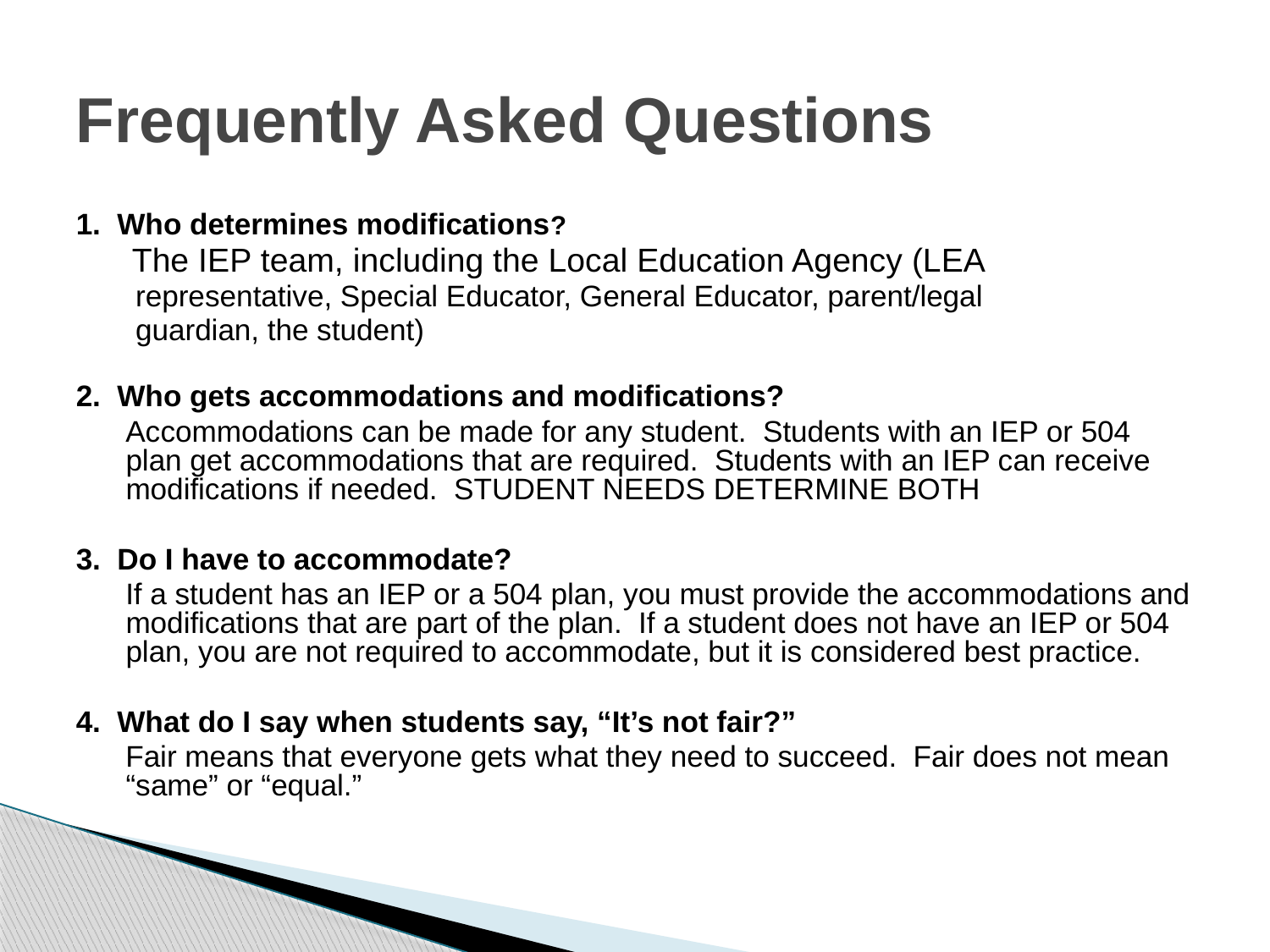

# Frequently Asked Questions
1.  Who determines modifications?
      The IEP team, including the Local Education Agency (LEA
representative, Special Educator, General Educator, parent/legal
guardian, the student)

2.  Who gets accommodations and modifications?
      Accommodations can be made for any student.  Students with an IEP or 504 plan get accommodations that are required.  Students with an IEP can receive modifications if needed.  STUDENT NEEDS DETERMINE BOTH

3.  Do I have to accommodate?
      If a student has an IEP or a 504 plan, you must provide the accommodations and modifications that are part of the plan.  If a student does not have an IEP or 504 plan, you are not required to accommodate, but it is considered best practice.

4.  What do I say when students say, “It’s not fair?”
      Fair means that everyone gets what they need to succeed.  Fair does not mean “same” or “equal.”